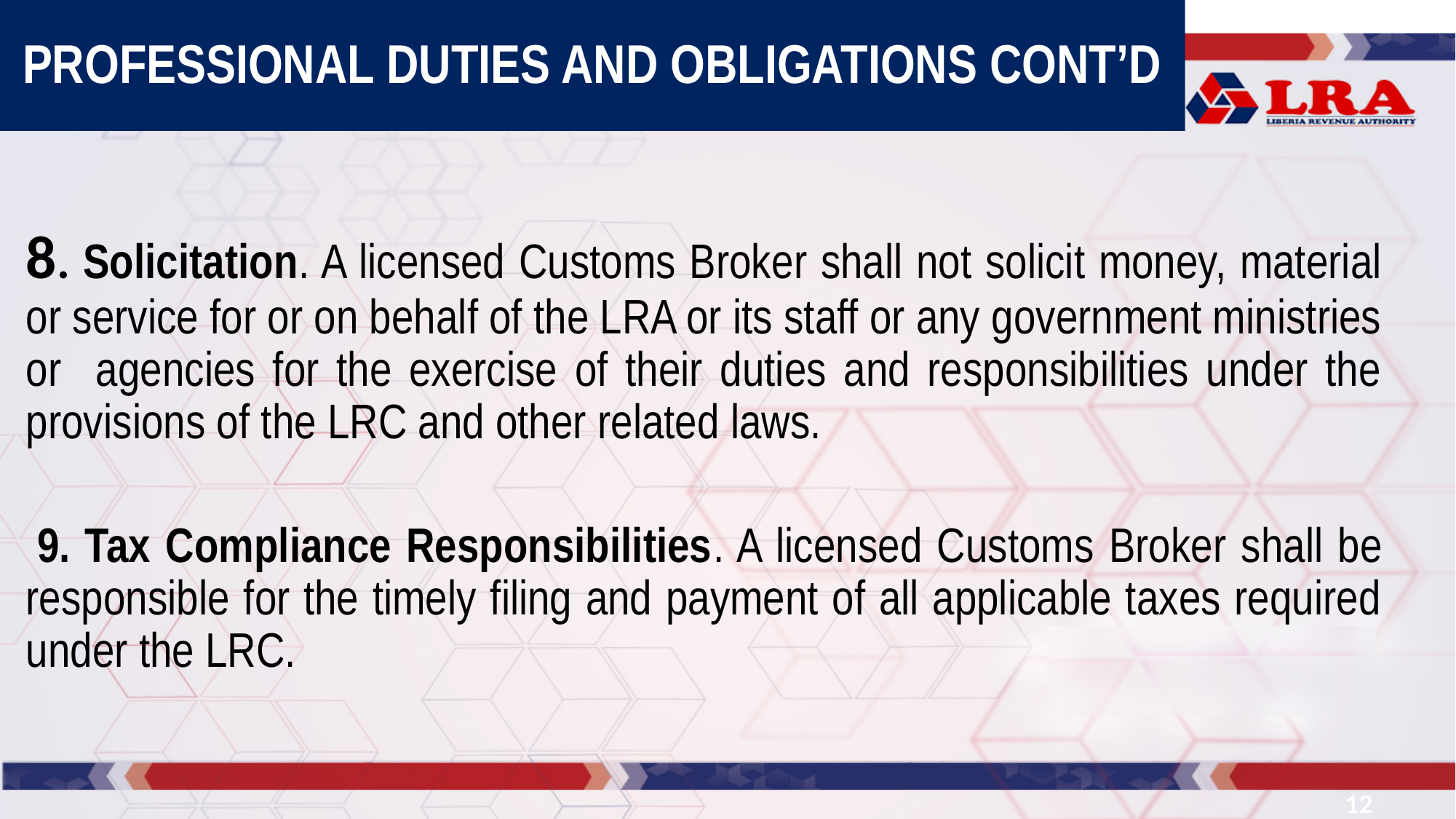

PROFESSIONAL DUTIES AND OBLIGATIONS CONT’D

8. Solicitation. A licensed Customs Broker shall not solicit money, material or service for or on behalf of the LRA or its staff or any government ministries or  agencies for the exercise of their duties and responsibilities under the provisions of the LRC and other related laws.

 9. Tax Compliance Responsibilities. A licensed Customs Broker shall be responsible for the timely filing and payment of all applicable taxes required under the LRC.

12